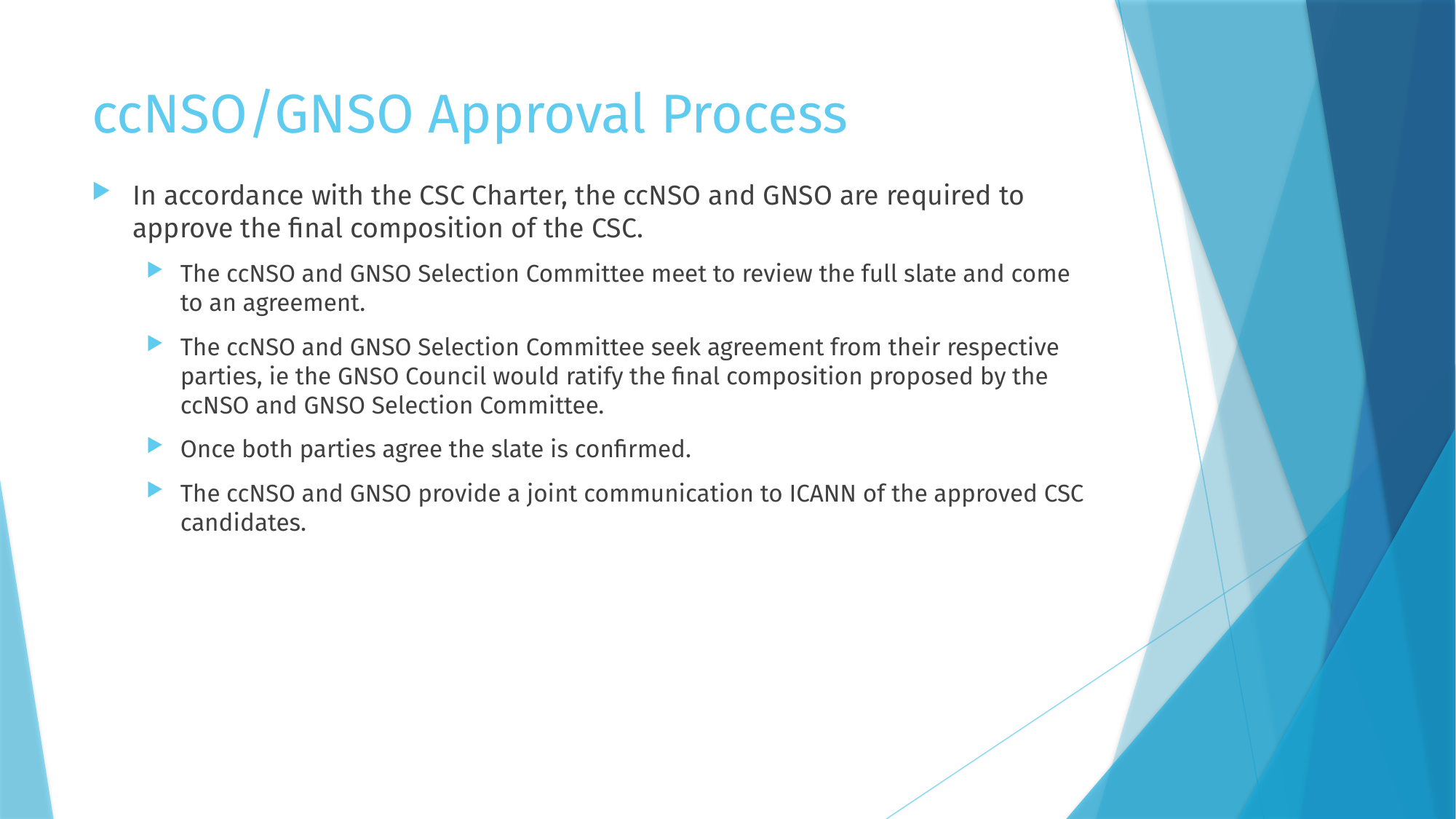

# ccNSO/GNSO Approval Process
In accordance with the CSC Charter, the ccNSO and GNSO are required to approve the final composition of the CSC.
The ccNSO and GNSO Selection Committee meet to review the full slate and come to an agreement.
The ccNSO and GNSO Selection Committee seek agreement from their respective parties, ie the GNSO Council would ratify the final composition proposed by the ccNSO and GNSO Selection Committee.
Once both parties agree the slate is confirmed.
The ccNSO and GNSO provide a joint communication to ICANN of the approved CSC candidates.